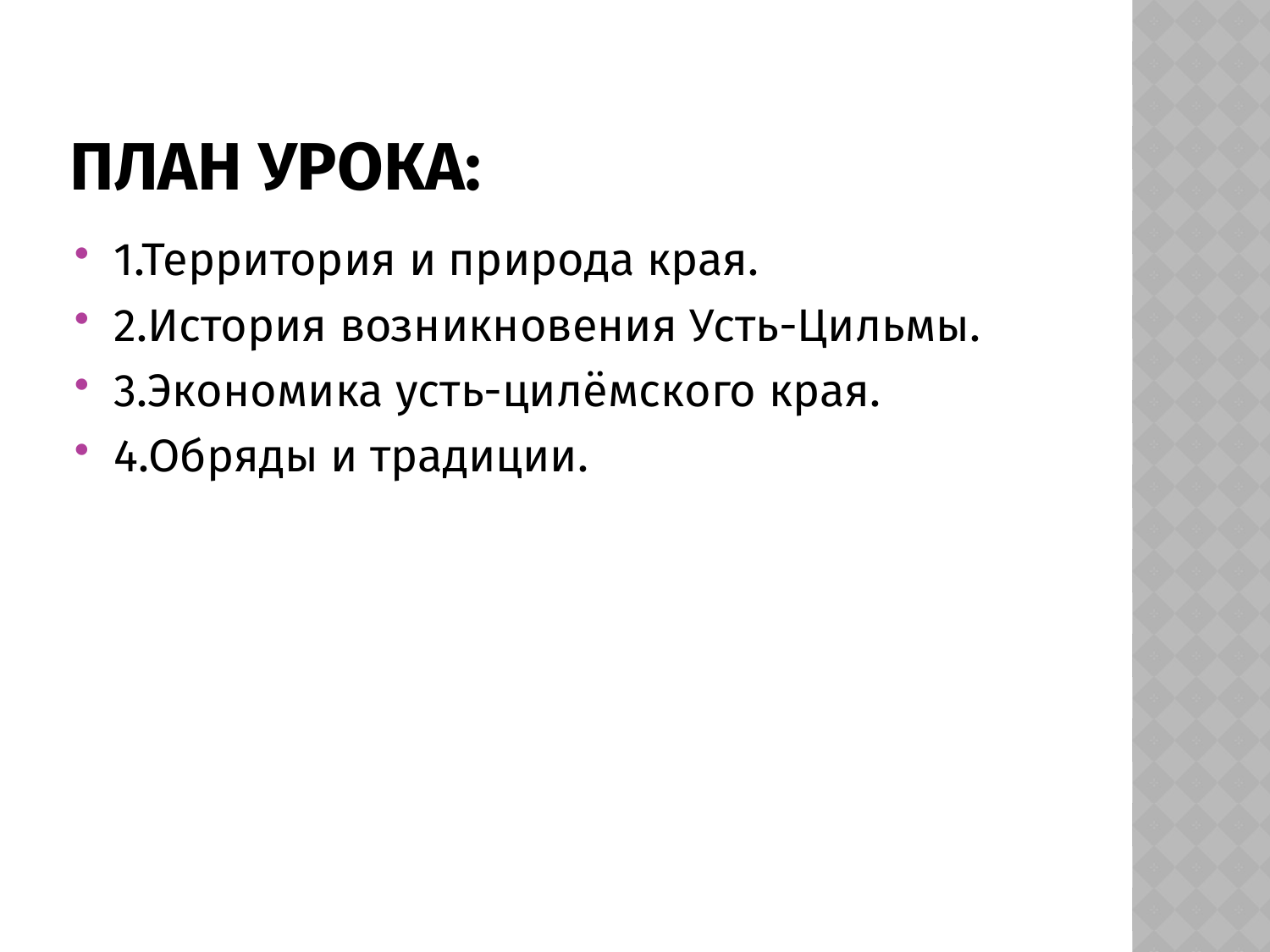

# План урока:
1.Территория и природа края.
2.История возникновения Усть-Цильмы.
3.Экономика усть-цилёмского края.
4.Обряды и традиции.